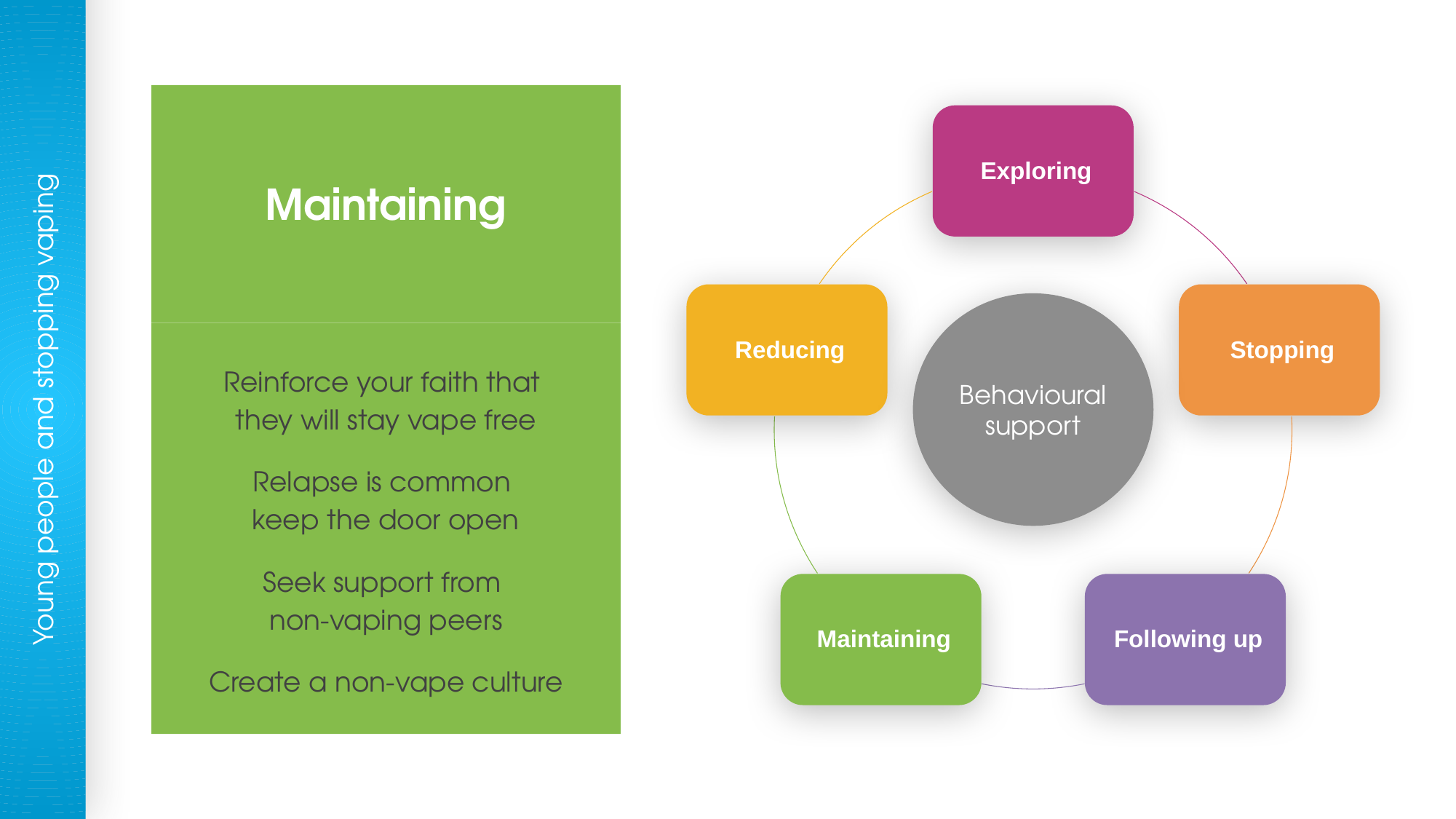

# Maintaining
Exploring
Stopping
Following up
Maintaining
Reducing
Behavioural support
Reinforce your faith that
they will stay vape free
Relapse is common
keep the door open
Seek support from
non-vaping peers
Create a non-vape culture